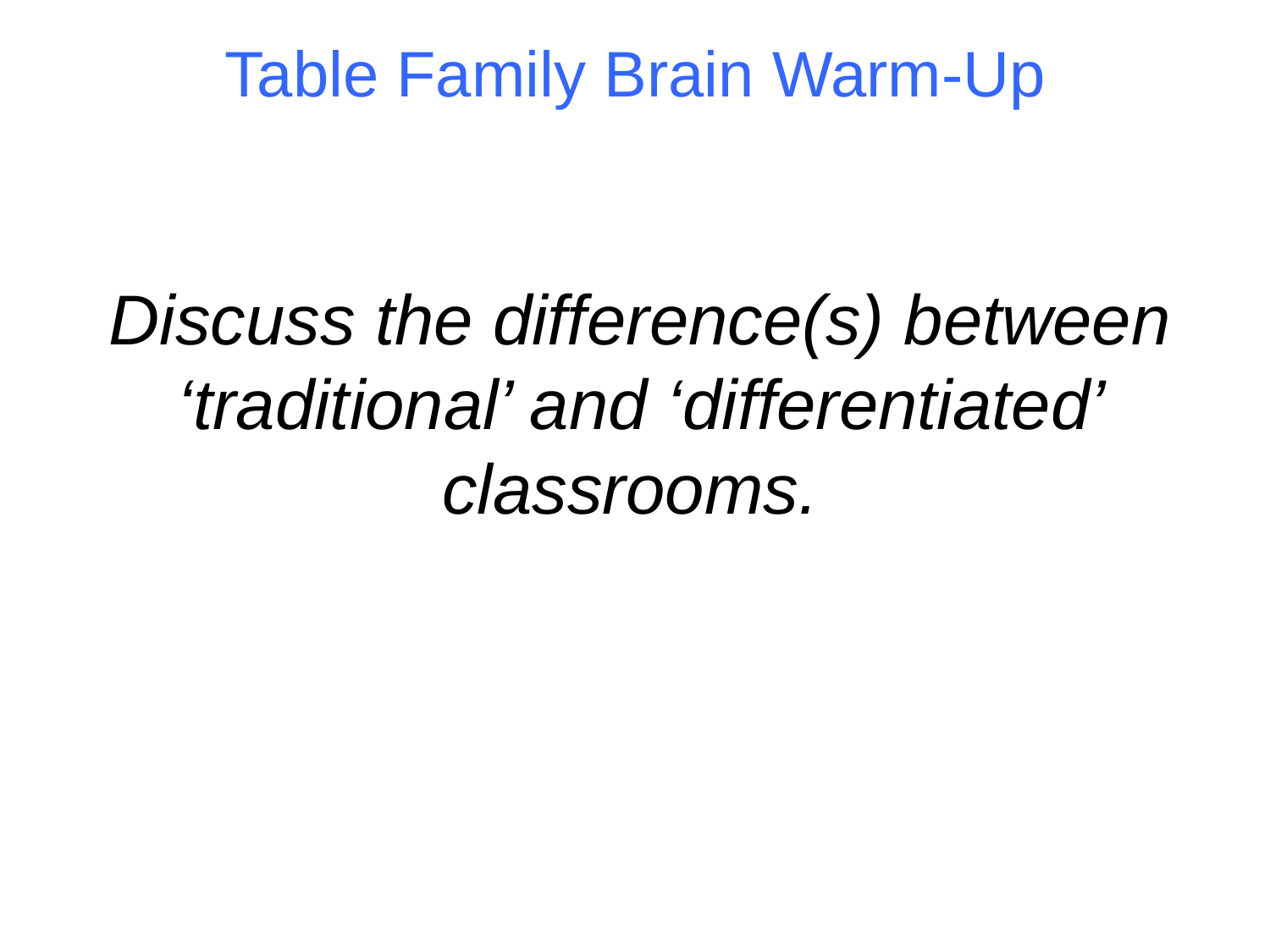

# Table Family Brain Warm-Up

Discuss the difference(s) between ‘traditional’ and ‘differentiated’ classrooms.